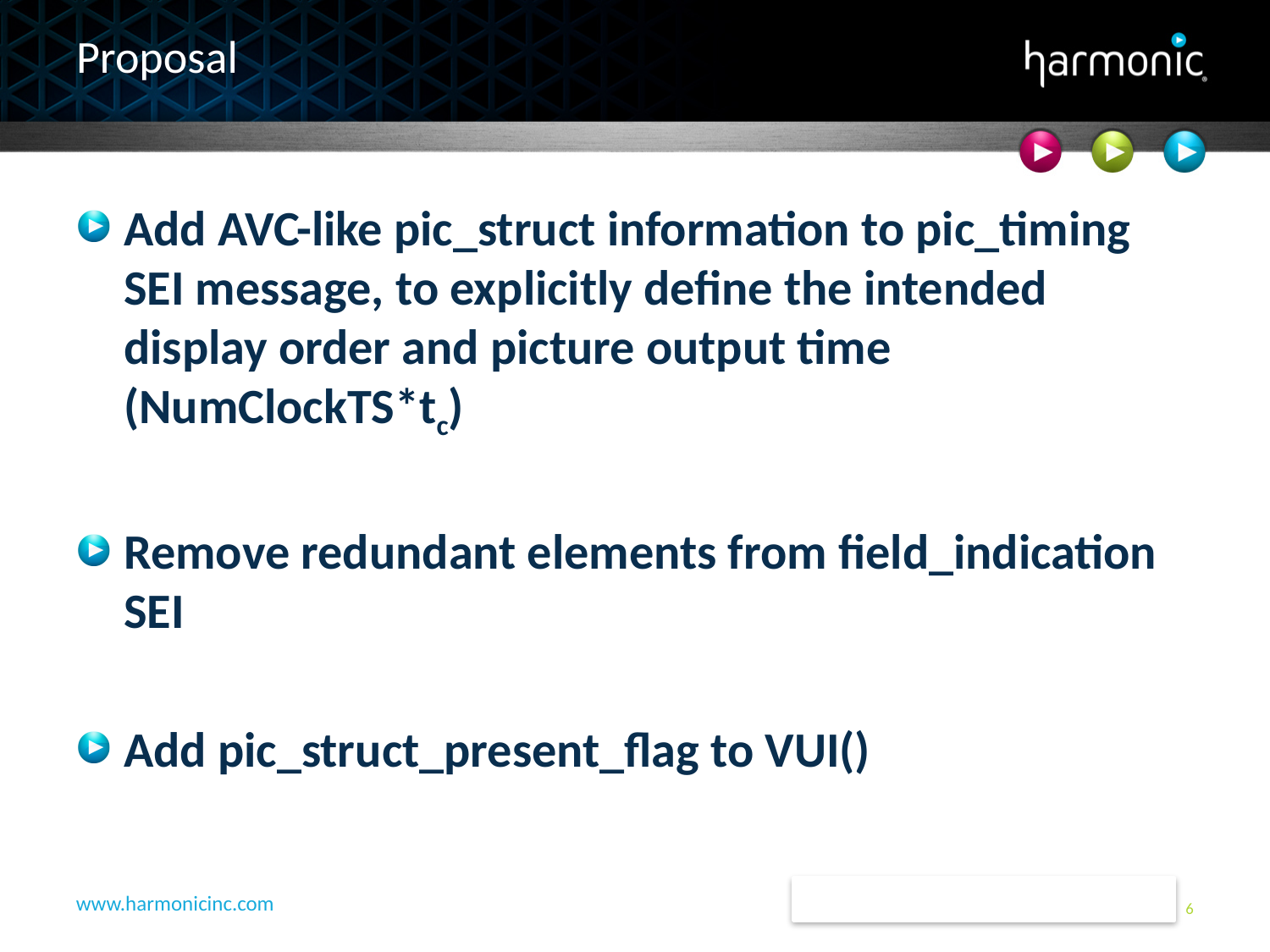

# Proposal
Add AVC-like pic_struct information to pic_timing SEI message, to explicitly define the intended display order and picture output time (NumClockTS*tc)

Remove redundant elements from field_indication SEI

Add pic_struct_present_flag to VUI()

6